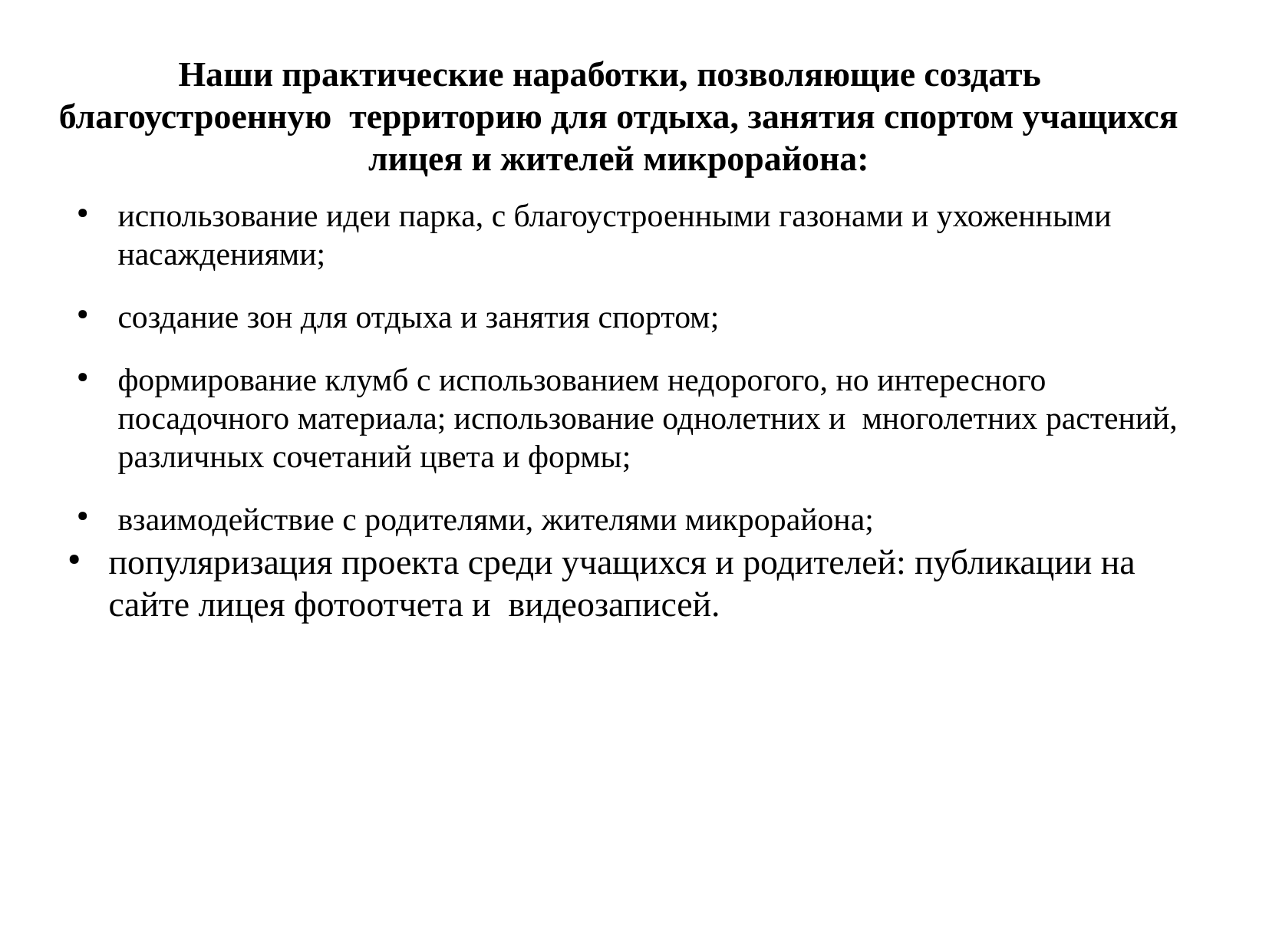

Наши практические наработки, позволяющие создать   благоустроенную  территорию для отдыха, занятия спортом учащихся лицея и жителей микрорайона:
использование идеи парка, с благоустроенными газонами и ухоженными насаждениями;
создание зон для отдыха и занятия спортом;
формирование клумб с использованием недорогого, но интересного посадочного материала; использование однолетних и  многолетних растений,  различных сочетаний цвета и формы;
взаимодействие с родителями, жителями микрорайона;

популяризация проекта среди учащихся и родителей: публикации на сайте лицея фотоотчета и  видеозаписей.